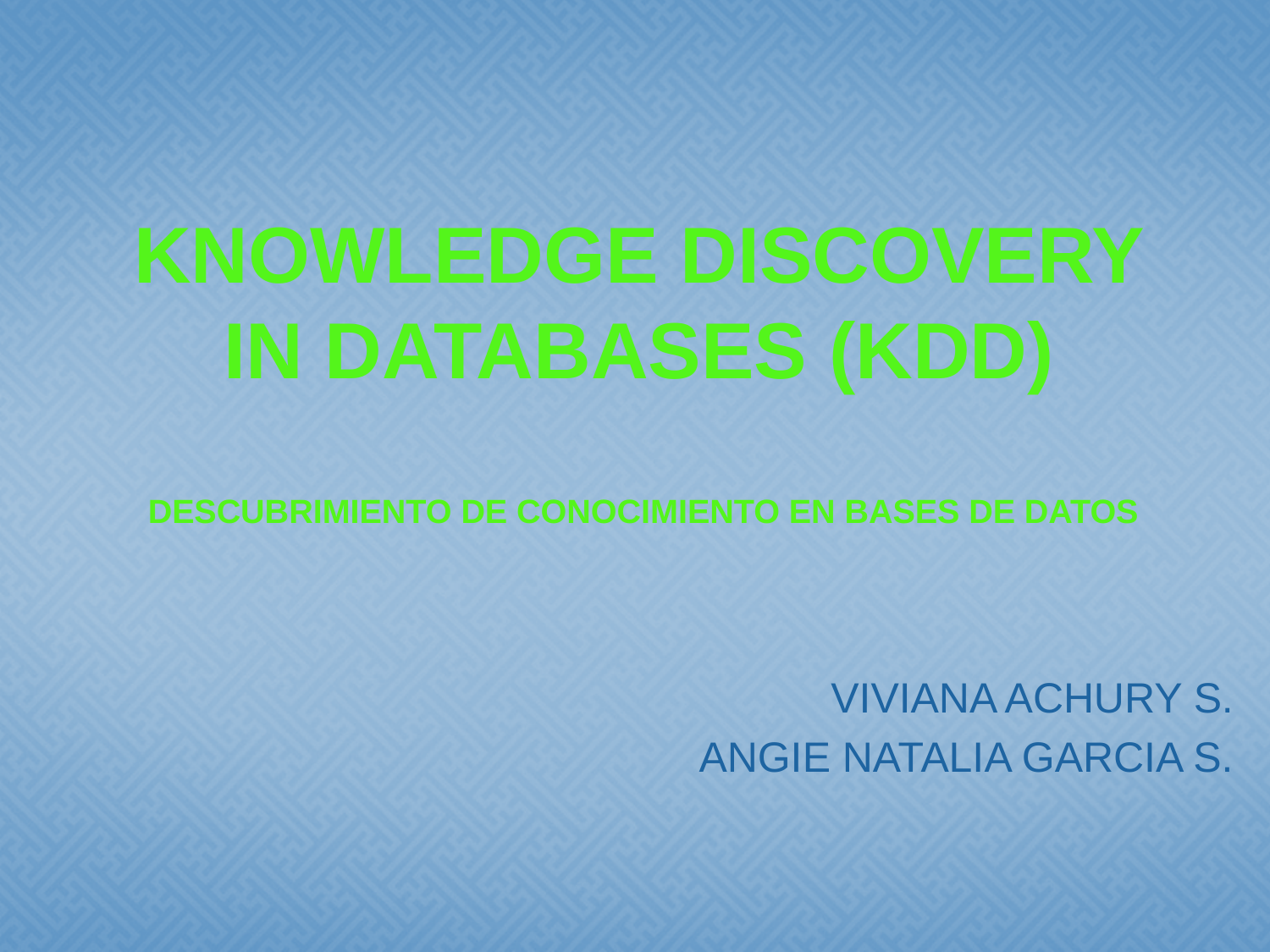

# KNOWLEDGE DISCOVERY IN DATABASES (KDD) DESCUBRIMIENTO DE CONOCIMIENTO EN BASES DE DATOS
VIVIANA ACHURY S.
ANGIE NATALIA GARCIA S.